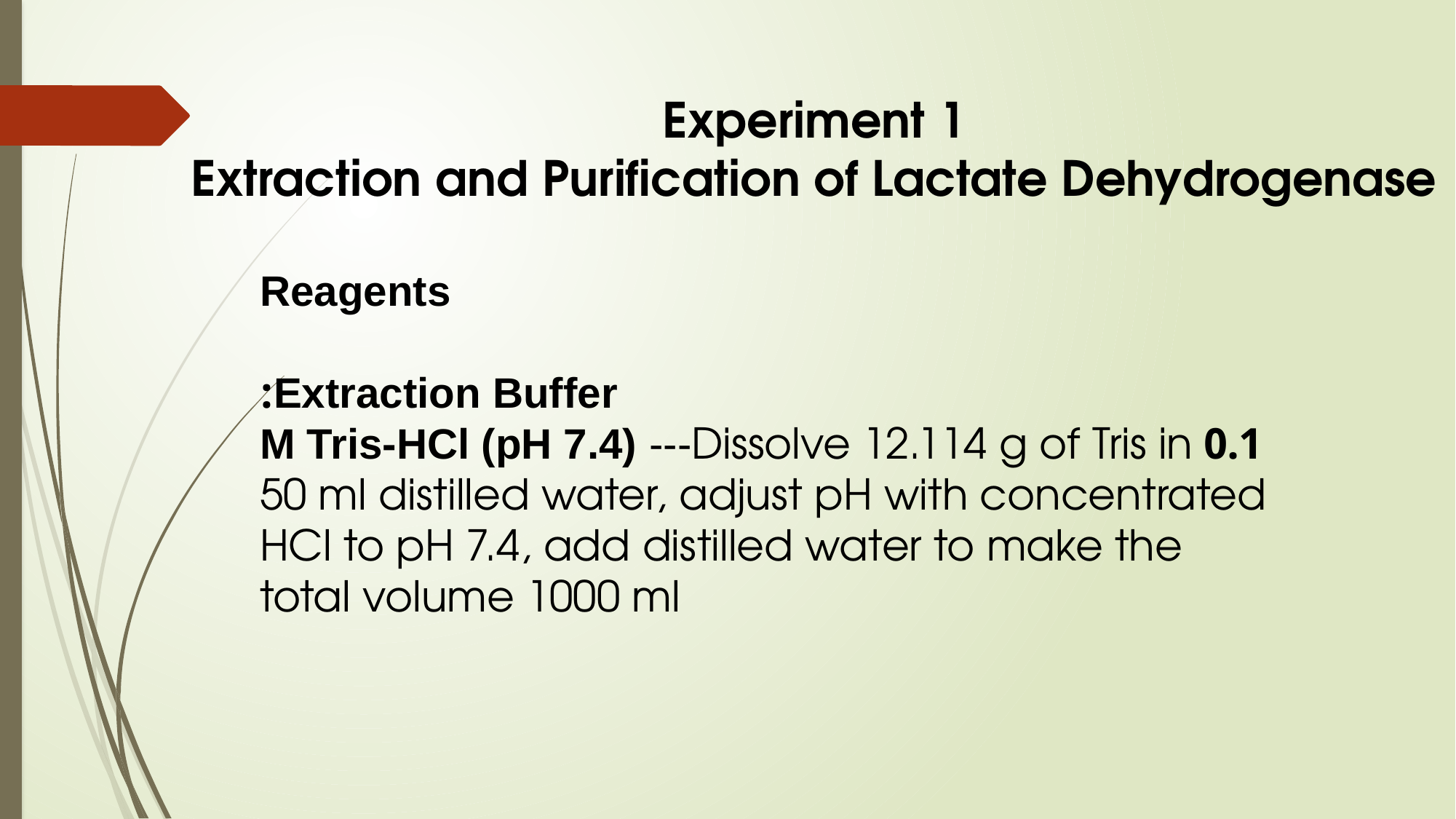

Experiment 1
Extraction and Purification of Lactate Dehydrogenase
Reagents

Extraction Buffer:
0.1 M Tris-HCl (pH 7.4) ---Dissolve 12.114 g of Tris in 50 ml distilled water, adjust pH with concentrated HCl to pH 7.4, add distilled water to make the total volume 1000 ml